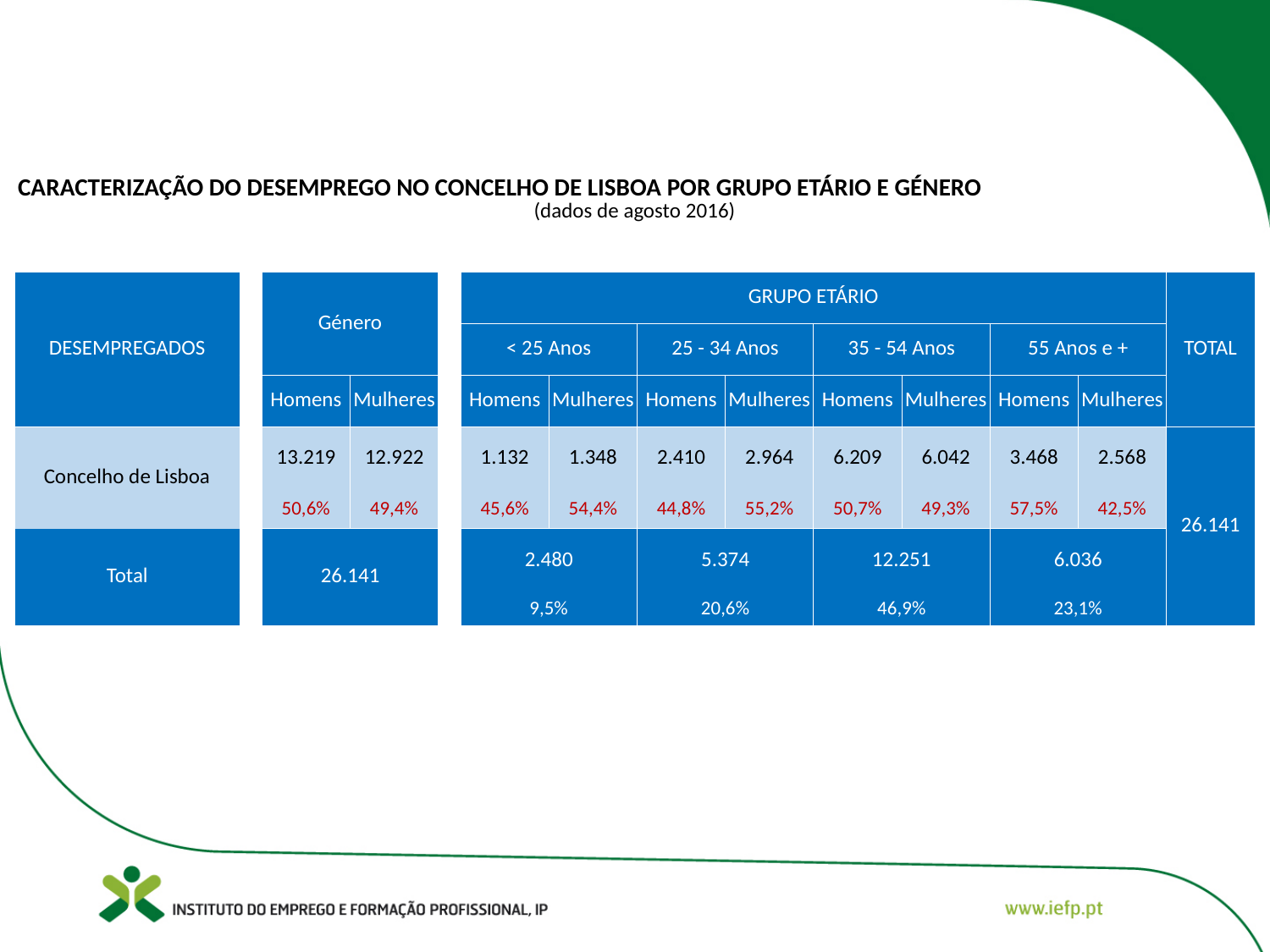

| CARACTERIZAÇÃO DO DESEMPREGO NO CONCELHO DE LISBOA POR GRUPO ETÁRIO E GÉNERO (dados de agosto 2016) |  |  |  |  |  |  |  |  |  |  |  |  |  |
| --- | --- | --- | --- | --- | --- | --- | --- | --- | --- | --- | --- | --- | --- |
|  |  |  |  |  |  |  |  |  |  |  |  |  |  |
| DESEMPREGADOS |  | Género |  |  | GRUPO ETÁRIO |  |  |  |  |  |  |  | TOTAL |
|  |  |  |  |  | < 25 Anos |  | 25 - 34 Anos |  | 35 - 54 Anos |  | 55 Anos e + |  |  |
|  |  | Homens | Mulheres |  | Homens | Mulheres | Homens | Mulheres | Homens | Mulheres | Homens | Mulheres |  |
| Concelho de Lisboa |  | 13.219 | 12.922 |  | 1.132 | 1.348 | 2.410 | 2.964 | 6.209 | 6.042 | 3.468 | 2.568 | 26.141 |
|  |  | 50,6% | 49,4% |  | 45,6% | 54,4% | 44,8% | 55,2% | 50,7% | 49,3% | 57,5% | 42,5% |  |
| Total |  | 26.141 |  |  | 2.480 |  | 5.374 |  | 12.251 |  | 6.036 |  |  |
|  |  |  |  |  | 9,5% |  | 20,6% |  | 46,9% |  | 23,1% |  |  |